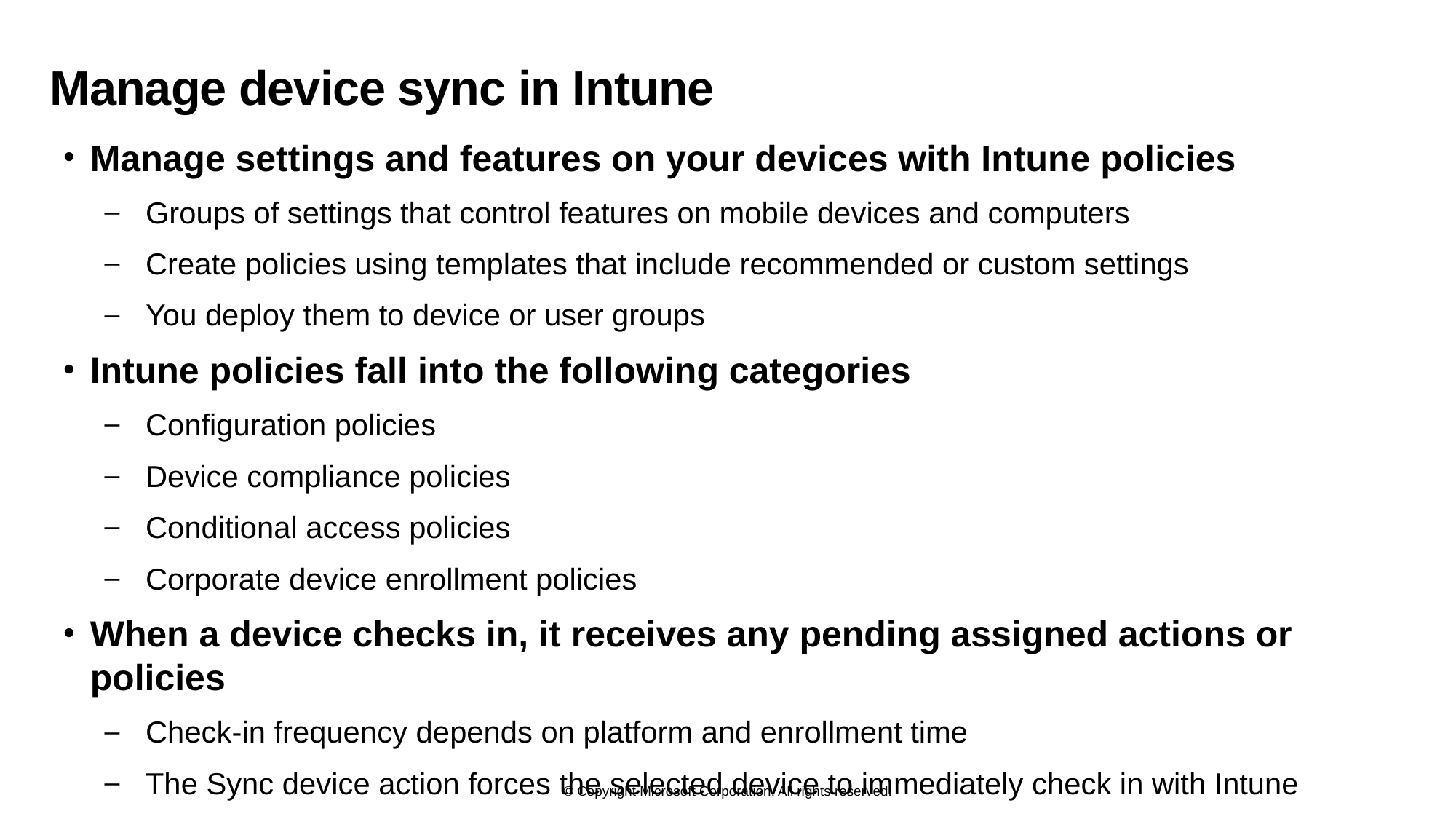

# Manage device sync in Intune
Manage settings and features on your devices with Intune policies
Groups of settings that control features on mobile devices and computers
Create policies using templates that include recommended or custom settings
You deploy them to device or user groups
Intune policies fall into the following categories
Configuration policies
Device compliance policies
Conditional access policies
Corporate device enrollment policies
When a device checks in, it receives any pending assigned actions or policies
Check-in frequency depends on platform and enrollment time
The Sync device action forces the selected device to immediately check in with Intune